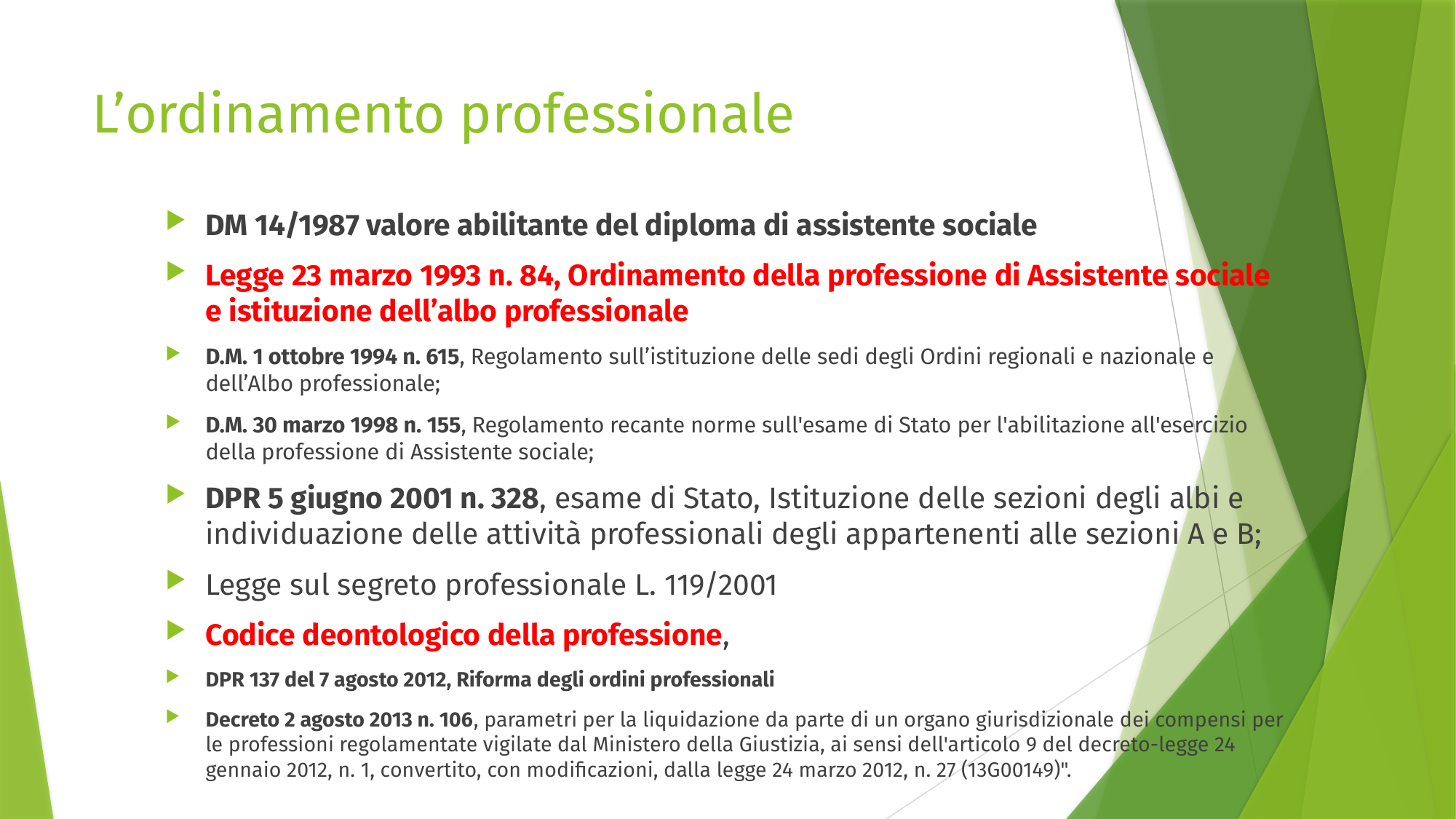

# L’ordinamento professionale
DM 14/1987 valore abilitante del diploma di assistente sociale
Legge 23 marzo 1993 n. 84, Ordinamento della professione di Assistente sociale e istituzione dell’albo professionale
D.M. 1 ottobre 1994 n. 615, Regolamento sull’istituzione delle sedi degli Ordini regionali e nazionale e dell’Albo professionale;
D.M. 30 marzo 1998 n. 155, Regolamento recante norme sull'esame di Stato per l'abilitazione all'esercizio della professione di Assistente sociale;
DPR 5 giugno 2001 n. 328, esame di Stato, Istituzione delle sezioni degli albi e individuazione delle attività professionali degli appartenenti alle sezioni A e B;
Legge sul segreto professionale L. 119/2001
Codice deontologico della professione,
DPR 137 del 7 agosto 2012, Riforma degli ordini professionali
Decreto 2 agosto 2013 n. 106, parametri per la liquidazione da parte di un organo giurisdizionale dei compensi per le professioni regolamentate vigilate dal Ministero della Giustizia, ai sensi dell'articolo 9 del decreto-legge 24 gennaio 2012, n. 1, convertito, con modificazioni, dalla legge 24 marzo 2012, n. 27 (13G00149)".